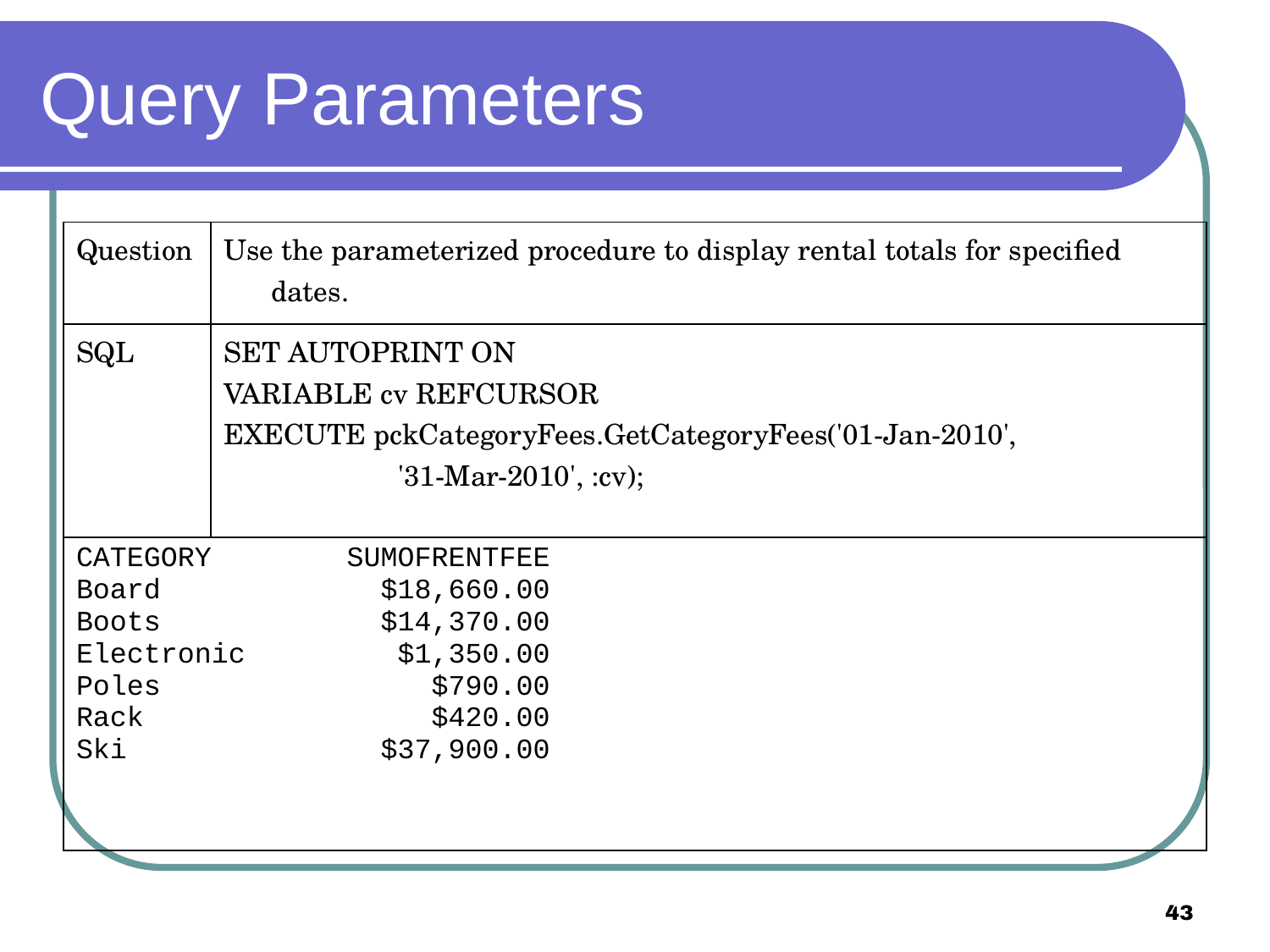

# Query Parameters
| Question | Use the parameterized procedure to display rental totals for specified dates. |
| --- | --- |
| SQL | SET AUTOPRINT ON VARIABLE cv REFCURSOR EXECUTE pckCategoryFees.GetCategoryFees('01-Jan-2010', '31-Mar-2010', :cv); |
| CATEGORY SUMOFRENTFEE Board $18,660.00 Boots $14,370.00 Electronic $1,350.00 Poles $790.00 Rack $420.00 Ski $37,900.00 |  |
43